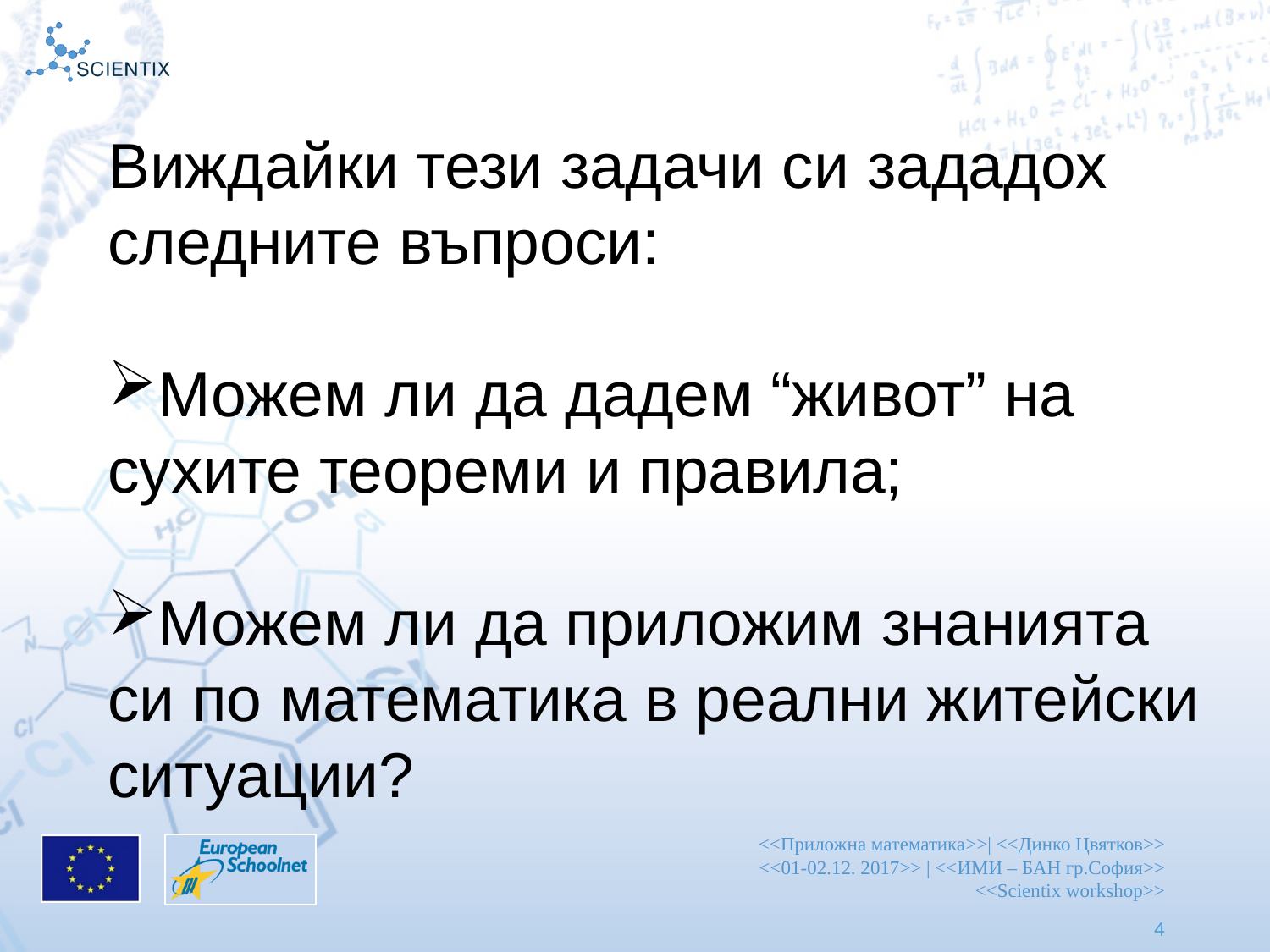

Виждайки тези задачи си зададох следните въпроси:

Можем ли да дадем “живот” на сухите теореми и правила;

Можем ли да приложим знанията си по математика в реални житейски ситуации?